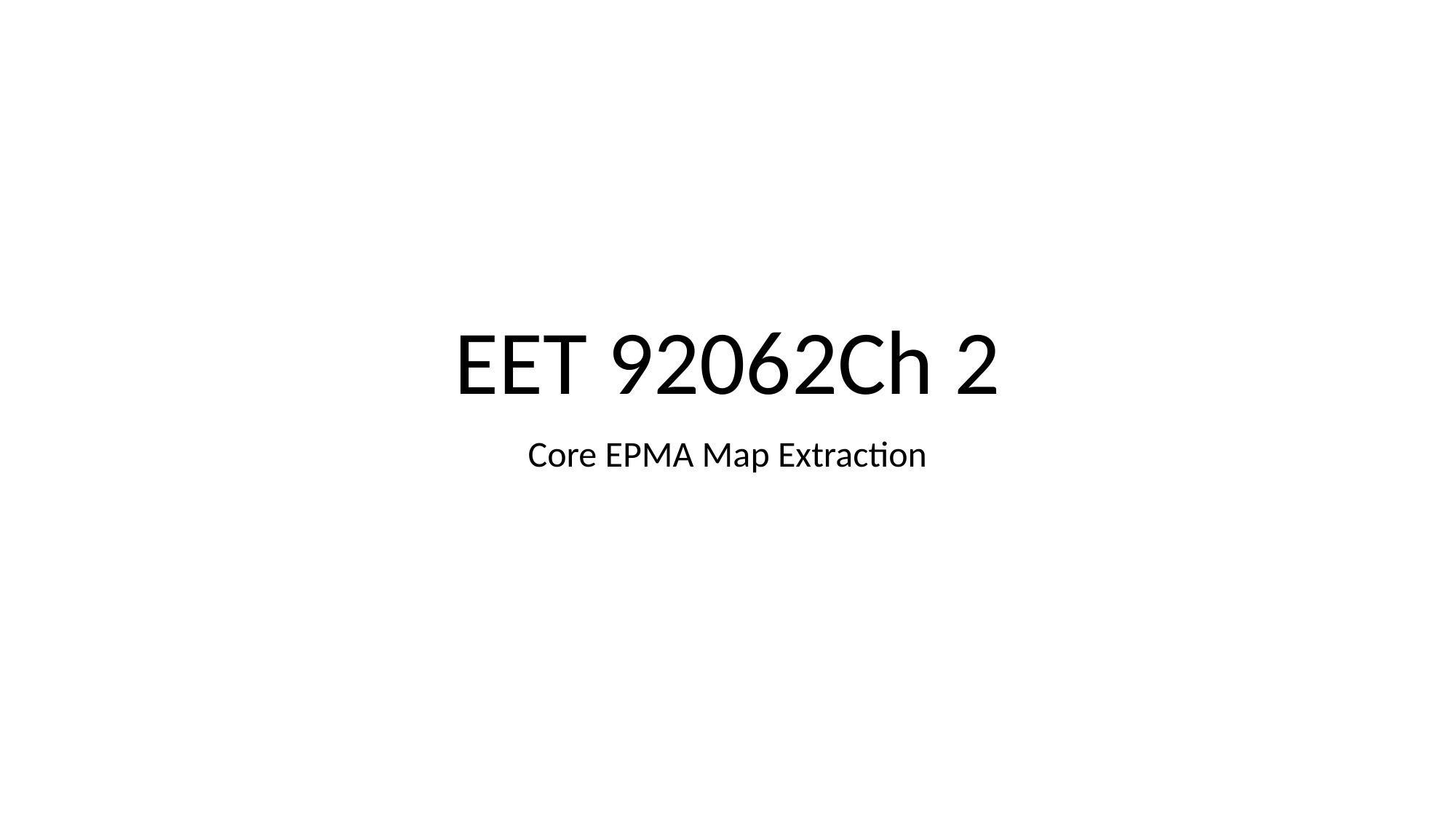

# EET 92062Ch 2
Core EPMA Map Extraction